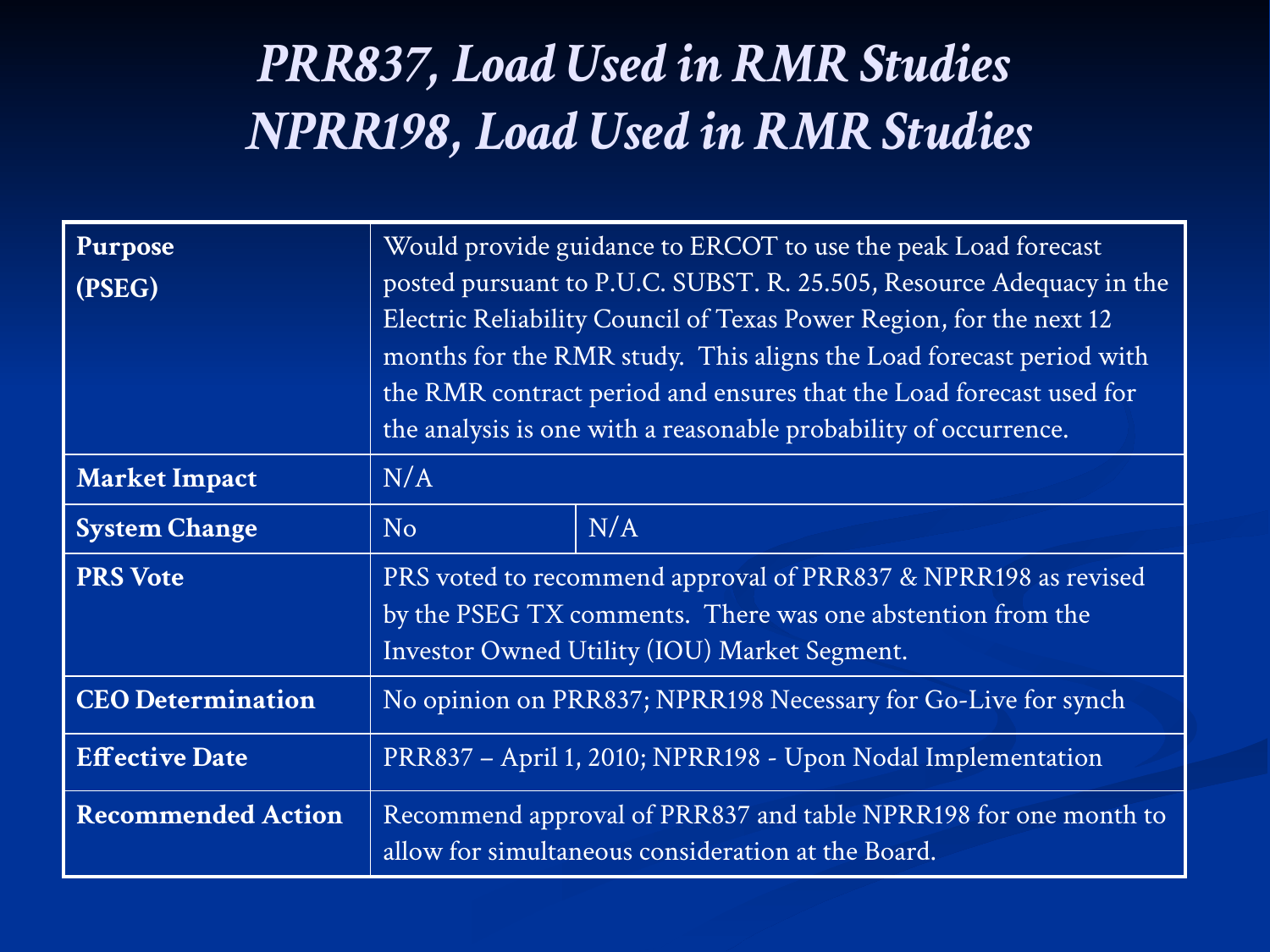

# PRR837, Load Used in RMR Studies NPRR198, Load Used in RMR Studies
| Purpose (PSEG) | Would provide guidance to ERCOT to use the peak Load forecast posted pursuant to P.U.C. SUBST. R. 25.505, Resource Adequacy in the Electric Reliability Council of Texas Power Region, for the next 12 months for the RMR study. This aligns the Load forecast period with the RMR contract period and ensures that the Load forecast used for the analysis is one with a reasonable probability of occurrence. |  |
| --- | --- | --- |
| Market Impact | N/A |  |
| System Change | No | N/A |
| PRS Vote | PRS voted to recommend approval of PRR837 & NPRR198 as revised by the PSEG TX comments. There was one abstention from the Investor Owned Utility (IOU) Market Segment. |  |
| CEO Determination | No opinion on PRR837; NPRR198 Necessary for Go-Live for synch |  |
| Effective Date | PRR837 – April 1, 2010; NPRR198 - Upon Nodal Implementation |  |
| Recommended Action | Recommend approval of PRR837 and table NPRR198 for one month to allow for simultaneous consideration at the Board. |  |